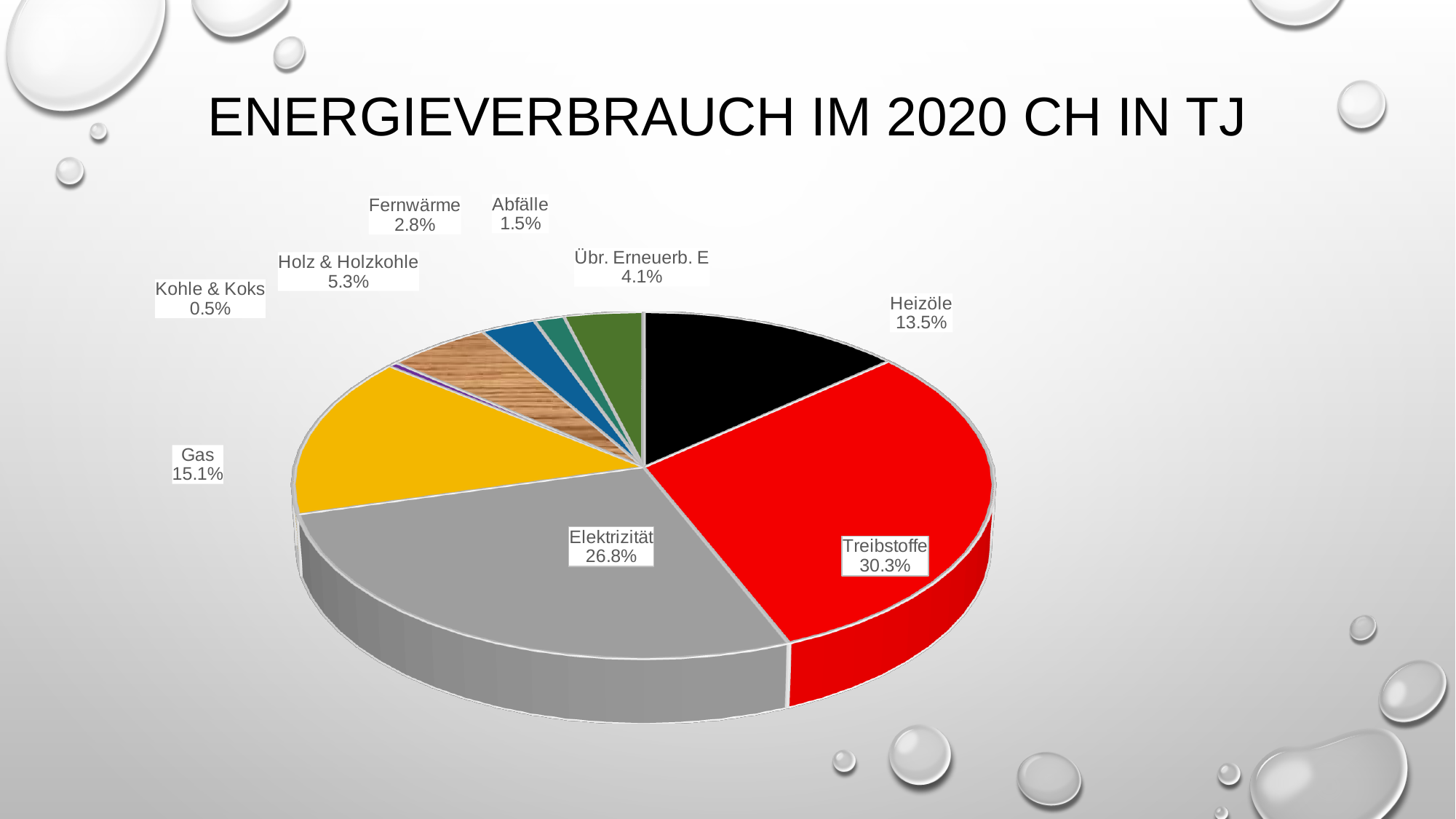

# Energieverbrauch im 2020 CH in TJ

[unsupported chart]